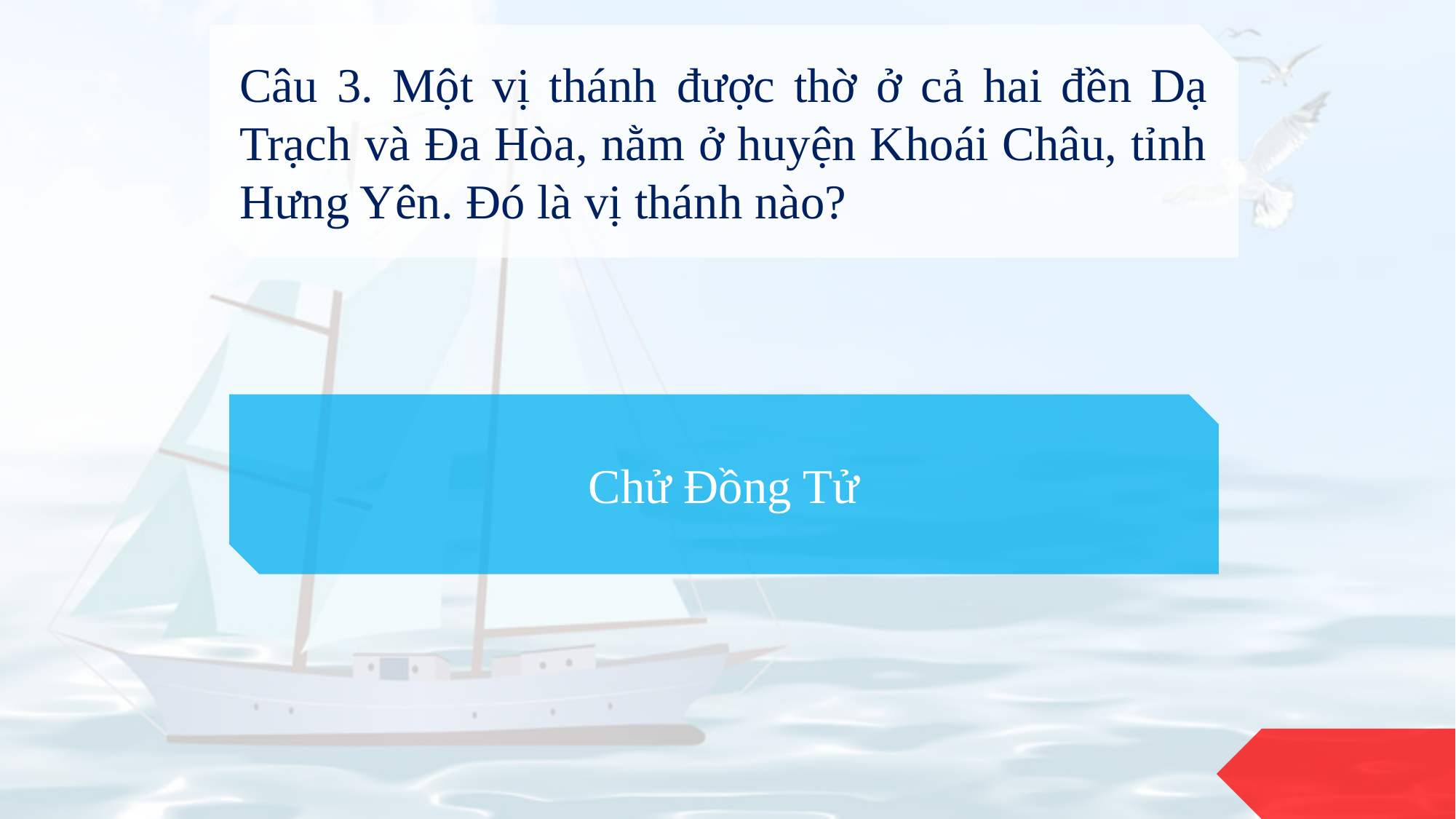

Câu 3. Một vị thánh được thờ ở cả hai đền Dạ Trạch và Đa Hòa, nằm ở huyện Khoái Châu, tỉnh Hưng Yên. Đó là vị thánh nào?
Chử Đồng Tử